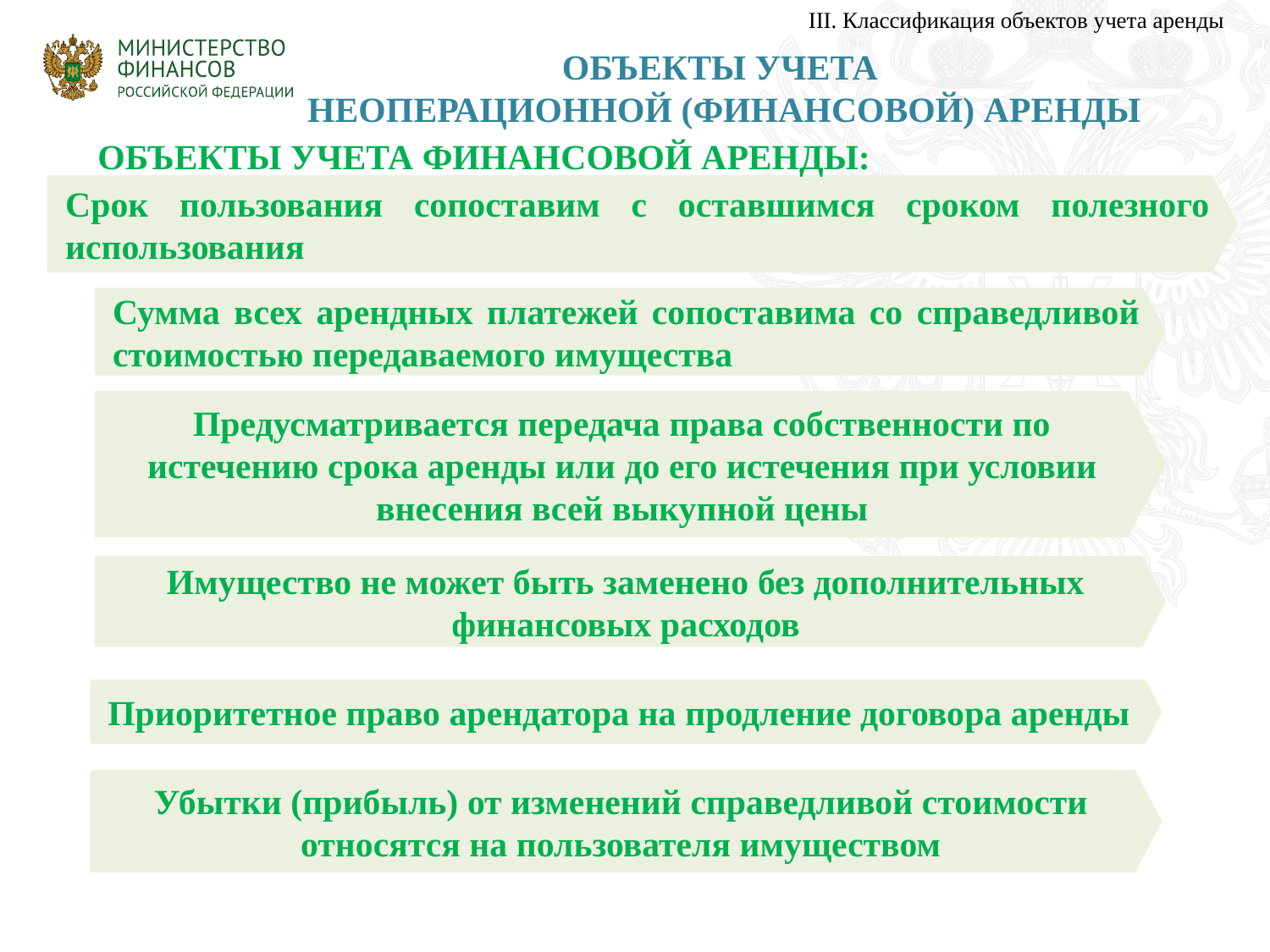

III. Классификация объектов учета аренды
# ОБЪЕКТЫ УЧЕТА НЕОПЕРАЦИОННОЙ (ФИНАНСОВОЙ) АРЕНДЫ
ОБЪЕКТЫ УЧЕТА ФИНАНСОВОЙ АРЕНДЫ:

Срок пользования сопоставим с оставшимся сроком полезного использования
Сумма всех арендных платежей сопоставима со справедливой стоимостью передаваемого имущества
Предусматривается передача права собственности по истечению срока аренды или до его истечения при условии внесения всей выкупной цены
Имущество не может быть заменено без дополнительных финансовых расходов
Приоритетное право арендатора на продление договора аренды
Убытки (прибыль) от изменений справедливой стоимости относятся на пользователя имуществом